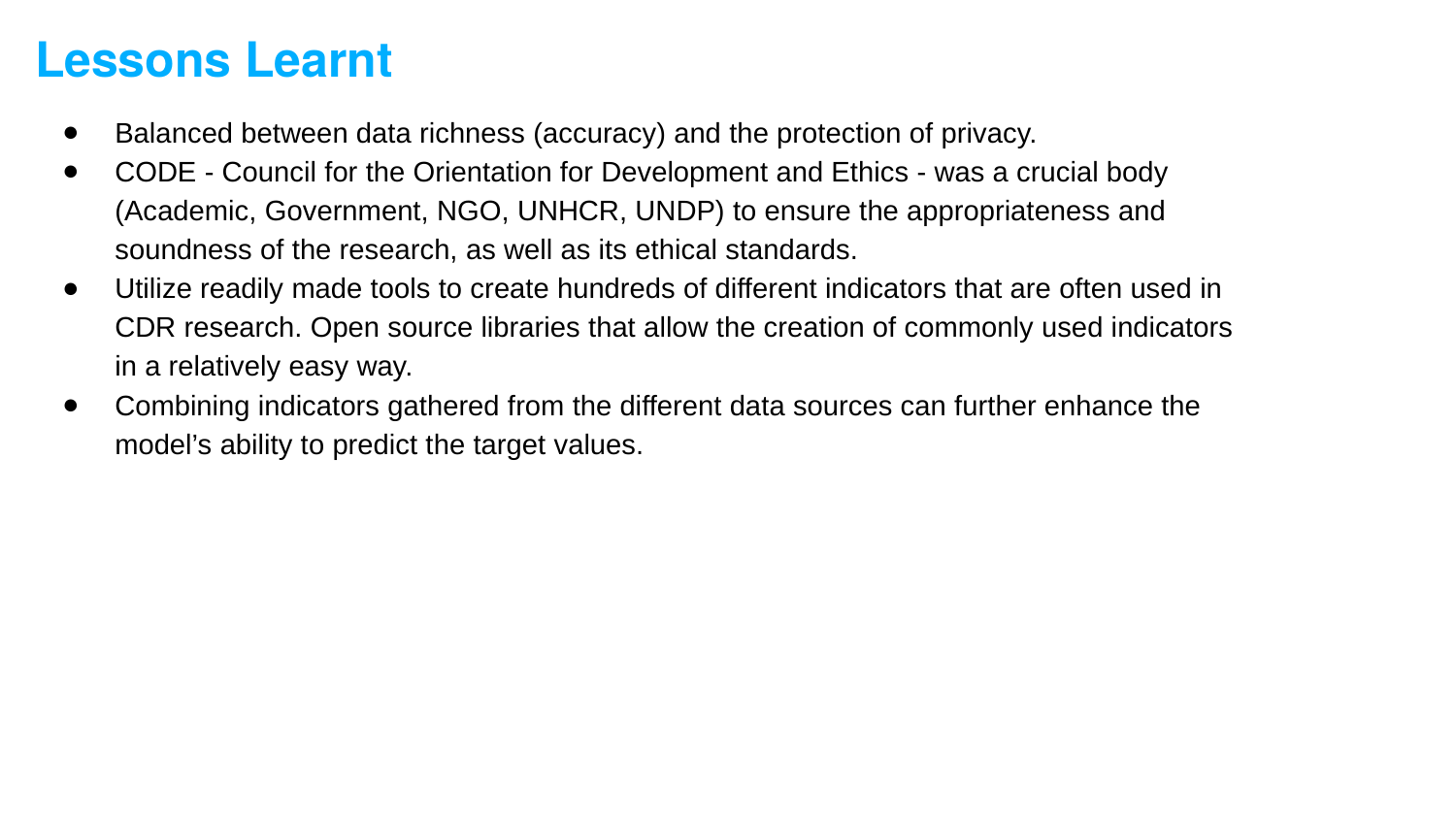

# Lessons Learnt
Balanced between data richness (accuracy) and the protection of privacy.
CODE - Council for the Orientation for Development and Ethics - was a crucial body (Academic, Government, NGO, UNHCR, UNDP) to ensure the appropriateness and soundness of the research, as well as its ethical standards.
Utilize readily made tools to create hundreds of different indicators that are often used in CDR research. Open source libraries that allow the creation of commonly used indicators in a relatively easy way.
Combining indicators gathered from the different data sources can further enhance the model’s ability to predict the target values.